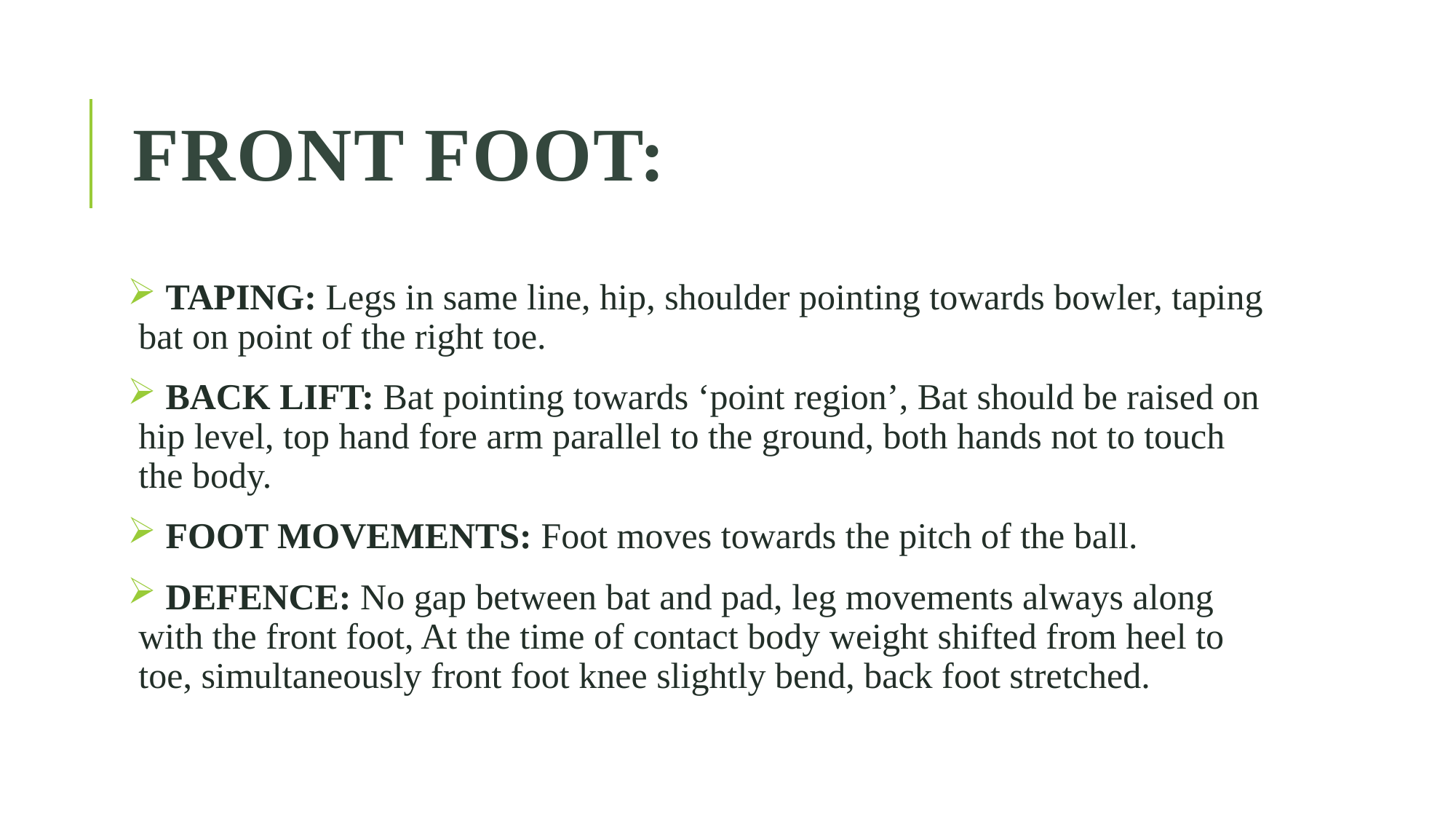

# FRONT FOOT:
 TAPING: Legs in same line, hip, shoulder pointing towards bowler, taping bat on point of the right toe.
 BACK LIFT: Bat pointing towards ‘point region’, Bat should be raised on hip level, top hand fore arm parallel to the ground, both hands not to touch the body.
 FOOT MOVEMENTS: Foot moves towards the pitch of the ball.
 DEFENCE: No gap between bat and pad, leg movements always along with the front foot, At the time of contact body weight shifted from heel to toe, simultaneously front foot knee slightly bend, back foot stretched.